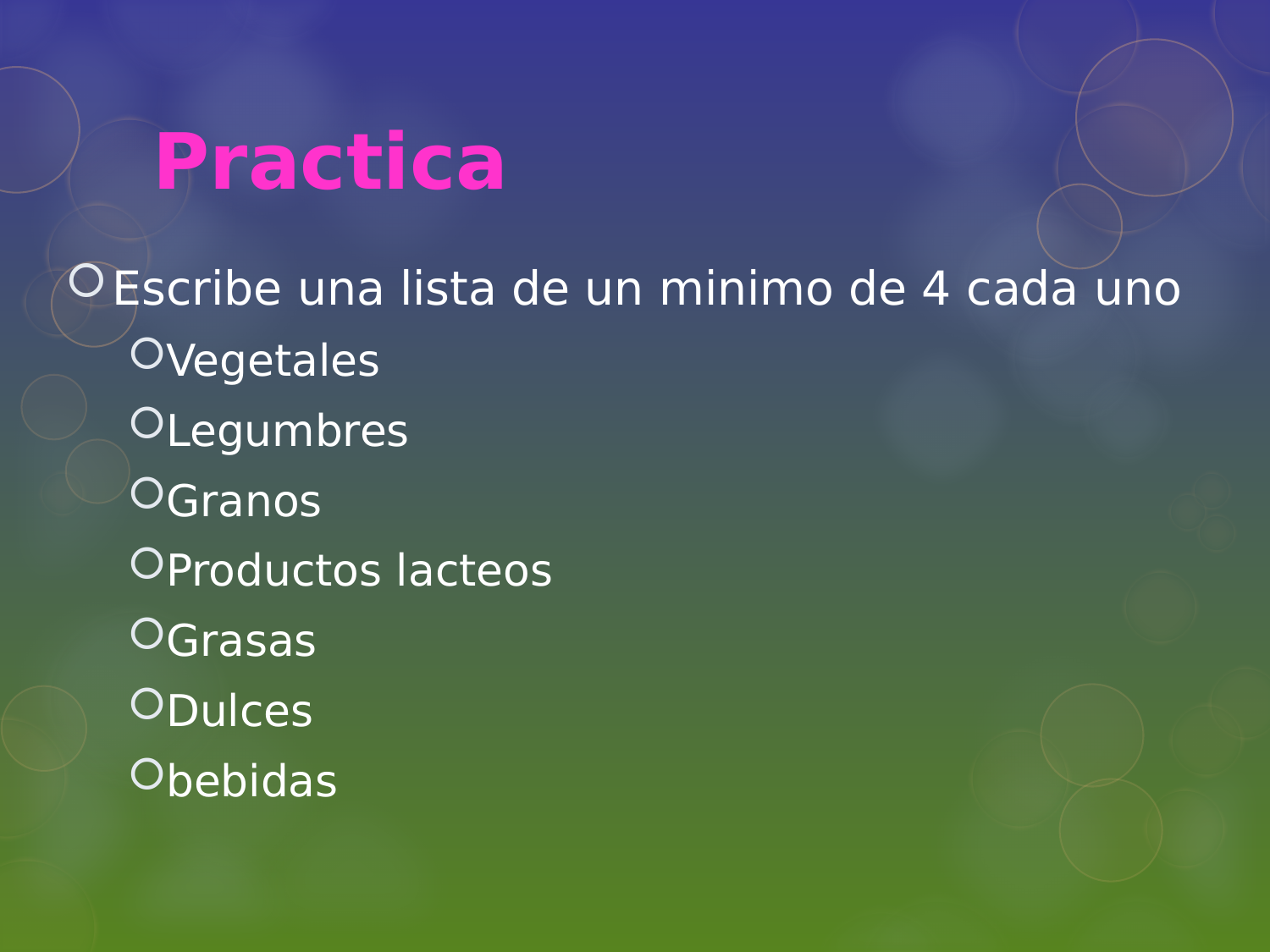

# Practica
Escribe una lista de un minimo de 4 cada uno
Vegetales
Legumbres
Granos
Productos lacteos
Grasas
Dulces
bebidas